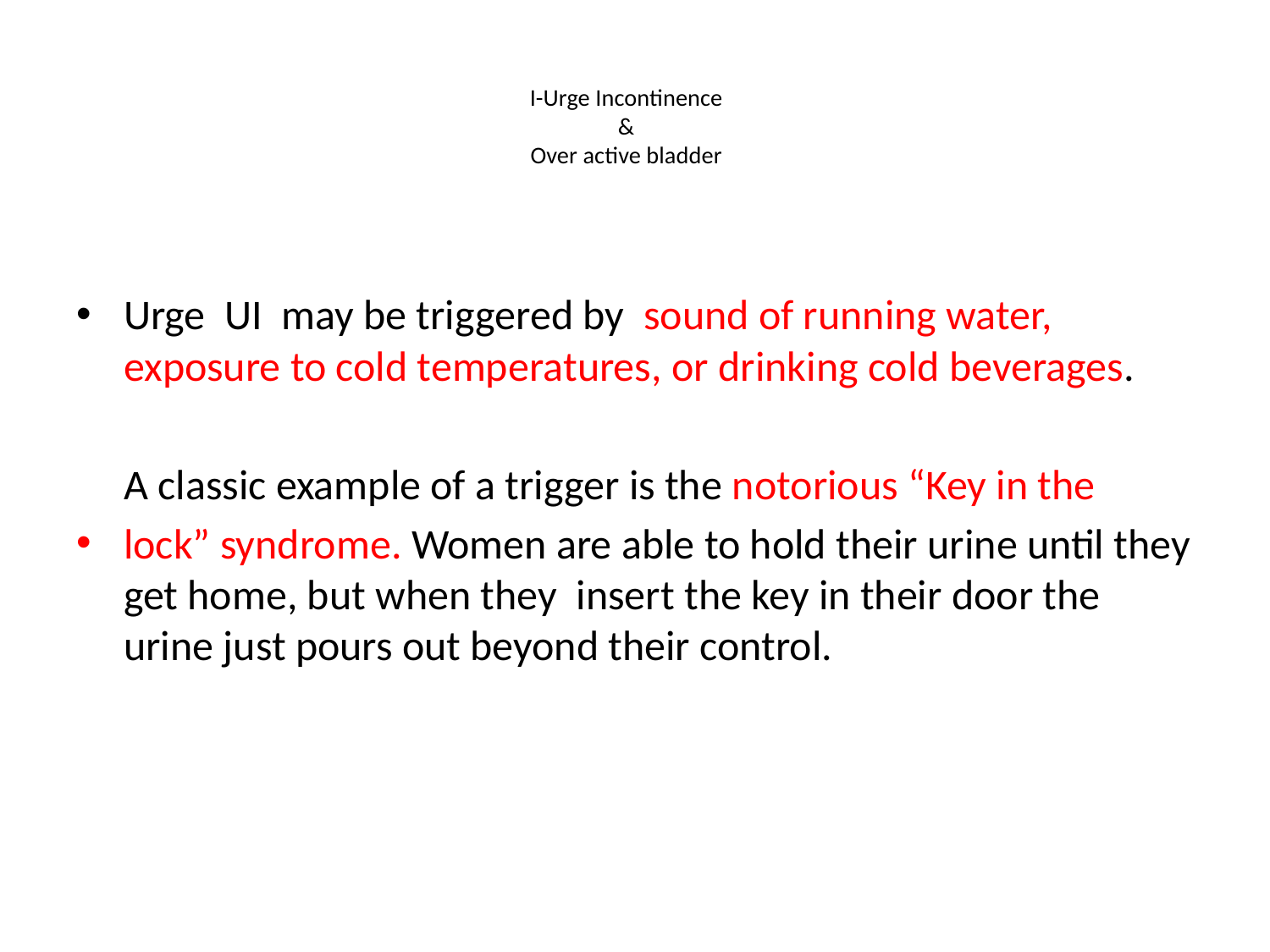

# I-Urge Incontinence & Over active bladder

Urge  UI  may be triggered by  sound of running water, exposure to cold temperatures, or drinking cold beverages.

     A classic example of a trigger is the notorious “Key in the
lock” syndrome. Women are able to hold their urine until they get home, but when they  insert the key in their door the urine just pours out beyond their control.